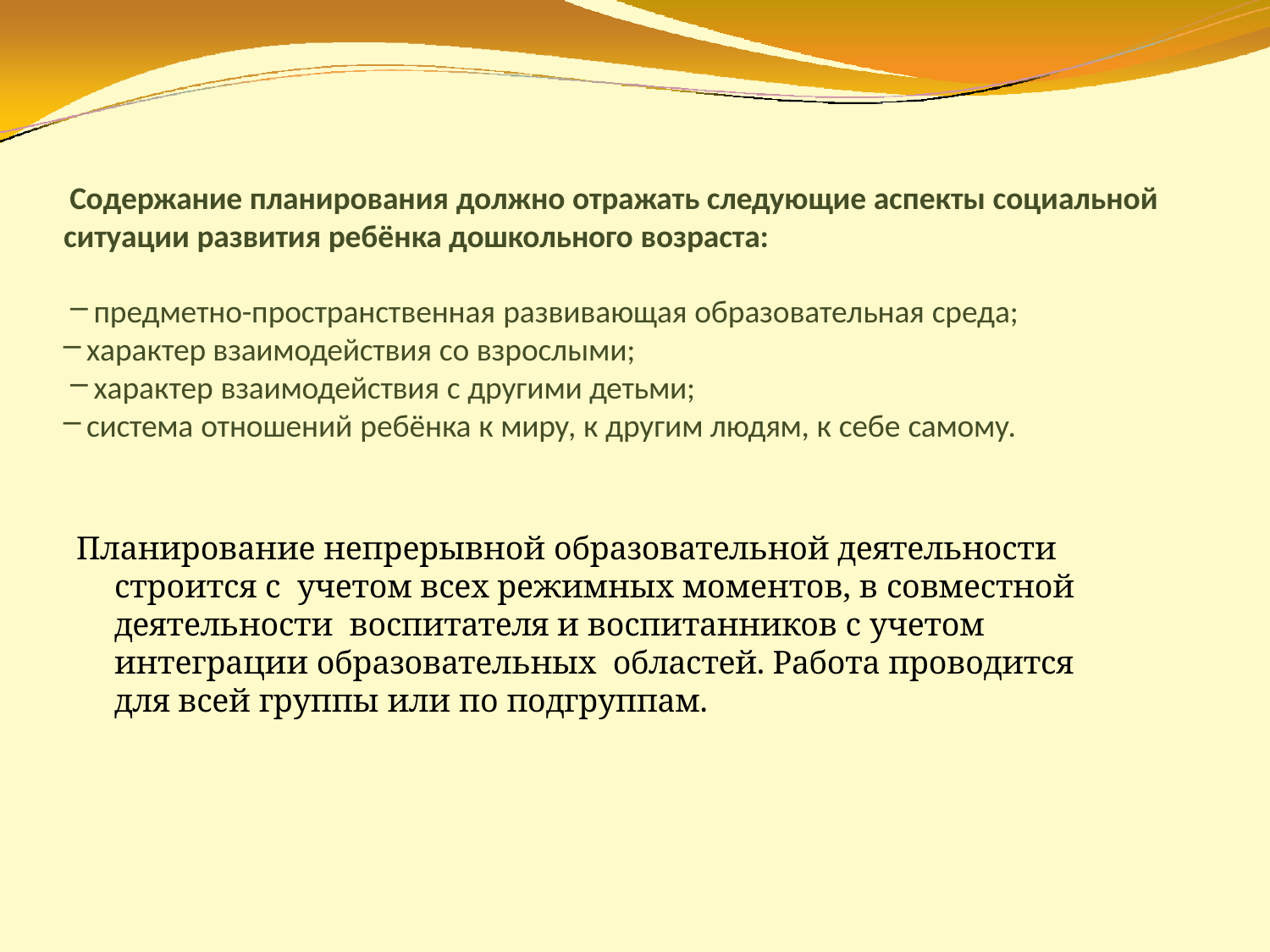

Содержание планирования должно отражать следующие аспекты социальной  ситуации развития ребёнка дошкольного возраста:

предметно-пространственная развивающая образовательная среда;
характер взаимодействия со взрослыми;
характер взаимодействия с другими детьми;
система отношений ребёнка к миру, к другим людям, к себе самому.

Планирование непрерывной образовательной деятельности строится с  учетом всех режимных моментов, в совместной деятельности  воспитателя и воспитанников с учетом интеграции образовательных  областей. Работа проводится для всей группы или по подгруппам.